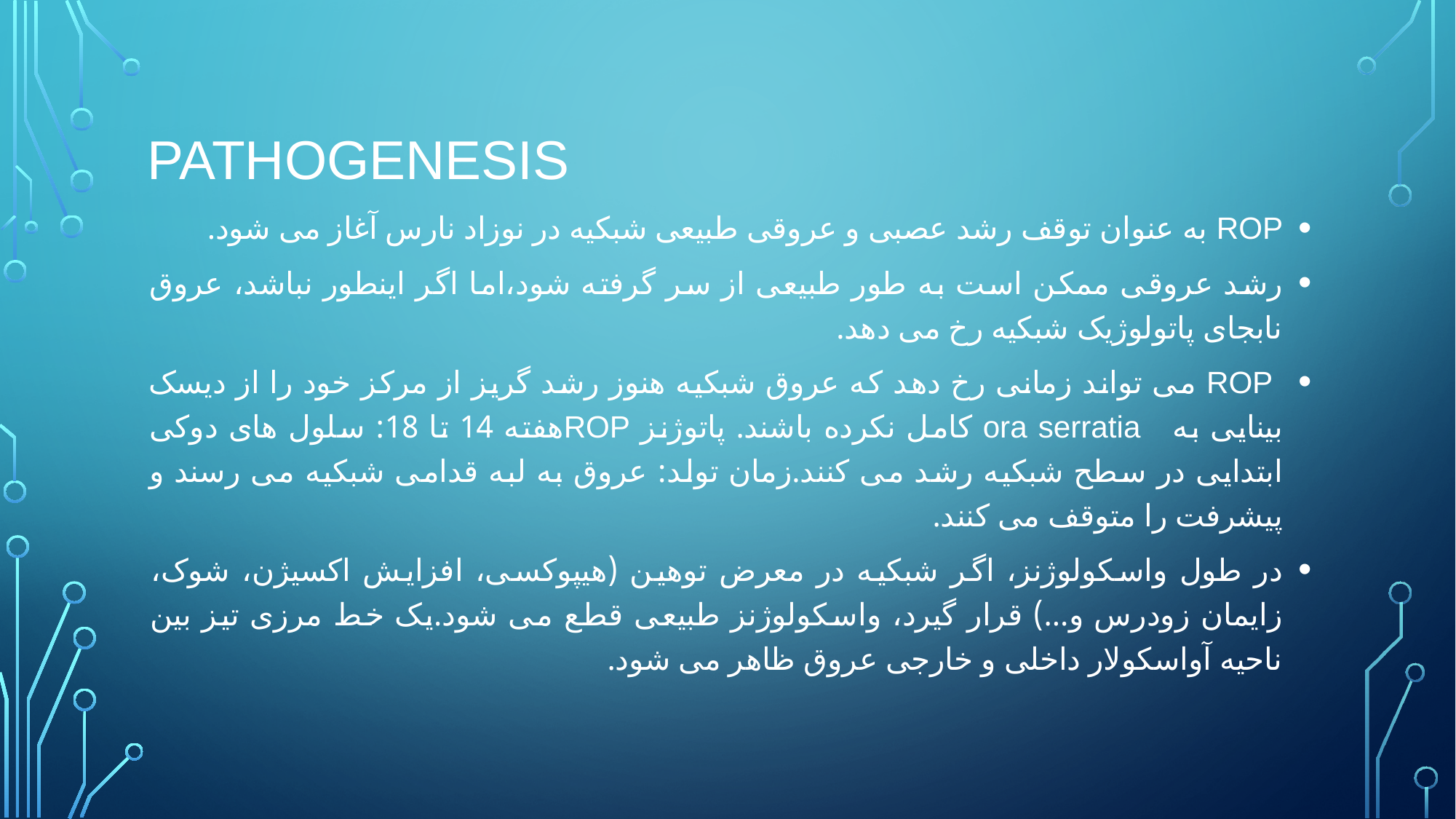

# Pathogenesis
ROP به عنوان توقف رشد عصبی و عروقی طبیعی شبکیه در نوزاد نارس آغاز می شود.
رشد عروقی ممکن است به طور طبیعی از سر گرفته شود،اما اگر اینطور نباشد، عروق نابجای پاتولوژیک شبکیه رخ می دهد.
 ROP می تواند زمانی رخ دهد که عروق شبکیه هنوز رشد گریز از مرکز خود را از دیسک بینایی به   ora serratia کامل نکرده باشند. پاتوژنز ROPهفته 14 تا 18: سلول های دوکی ابتدایی در سطح شبکیه رشد می کنند.زمان تولد: عروق به لبه قدامی شبکیه می رسند و پیشرفت را متوقف می کنند.
در طول واسکولوژنز، اگر شبکیه در معرض توهین (هیپوکسی، افزایش اکسیژن، شوک، زایمان زودرس و...) قرار گیرد، واسکولوژنز طبیعی قطع می شود.یک خط مرزی تیز بین ناحیه آواسکولار داخلی و خارجی عروق ظاهر می شود.